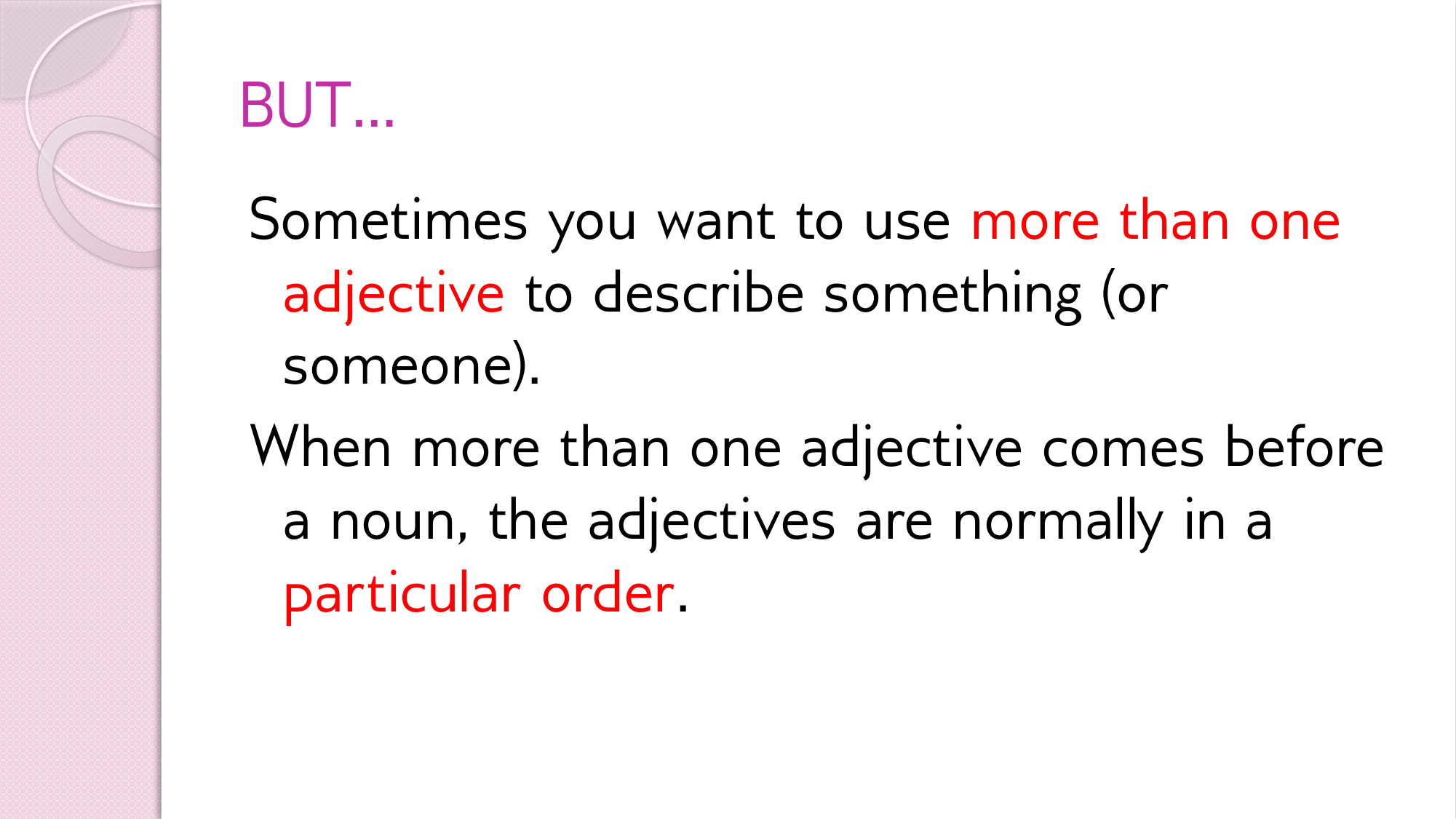

# BUT…
Sometimes you want to use more than one adjective to describe something (or someone).
When more than one adjective comes before a noun, the adjectives are normally in a particular order.